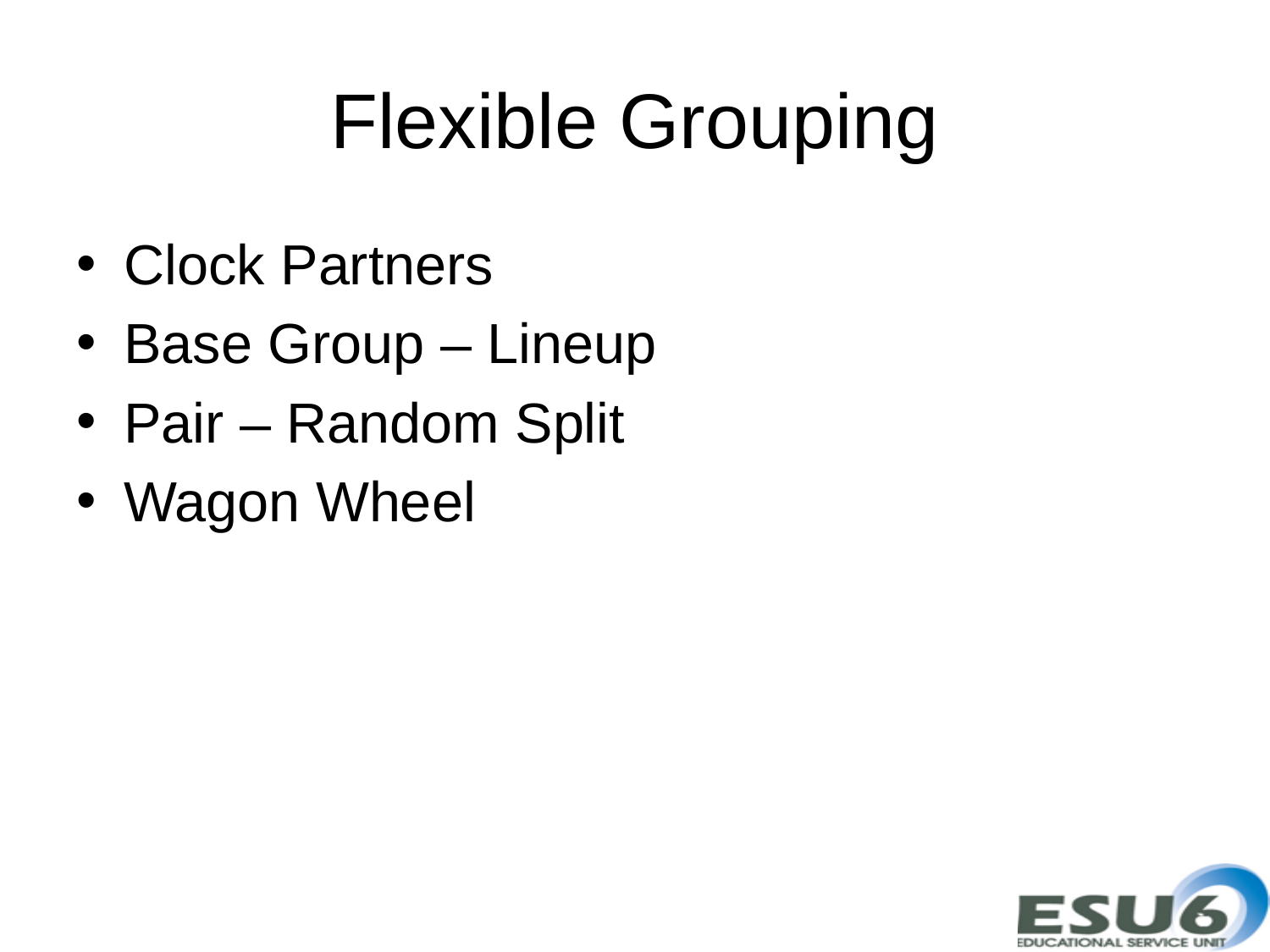

# Flexible Grouping
Clock Partners
Base Group – Lineup
Pair – Random Split
Wagon Wheel